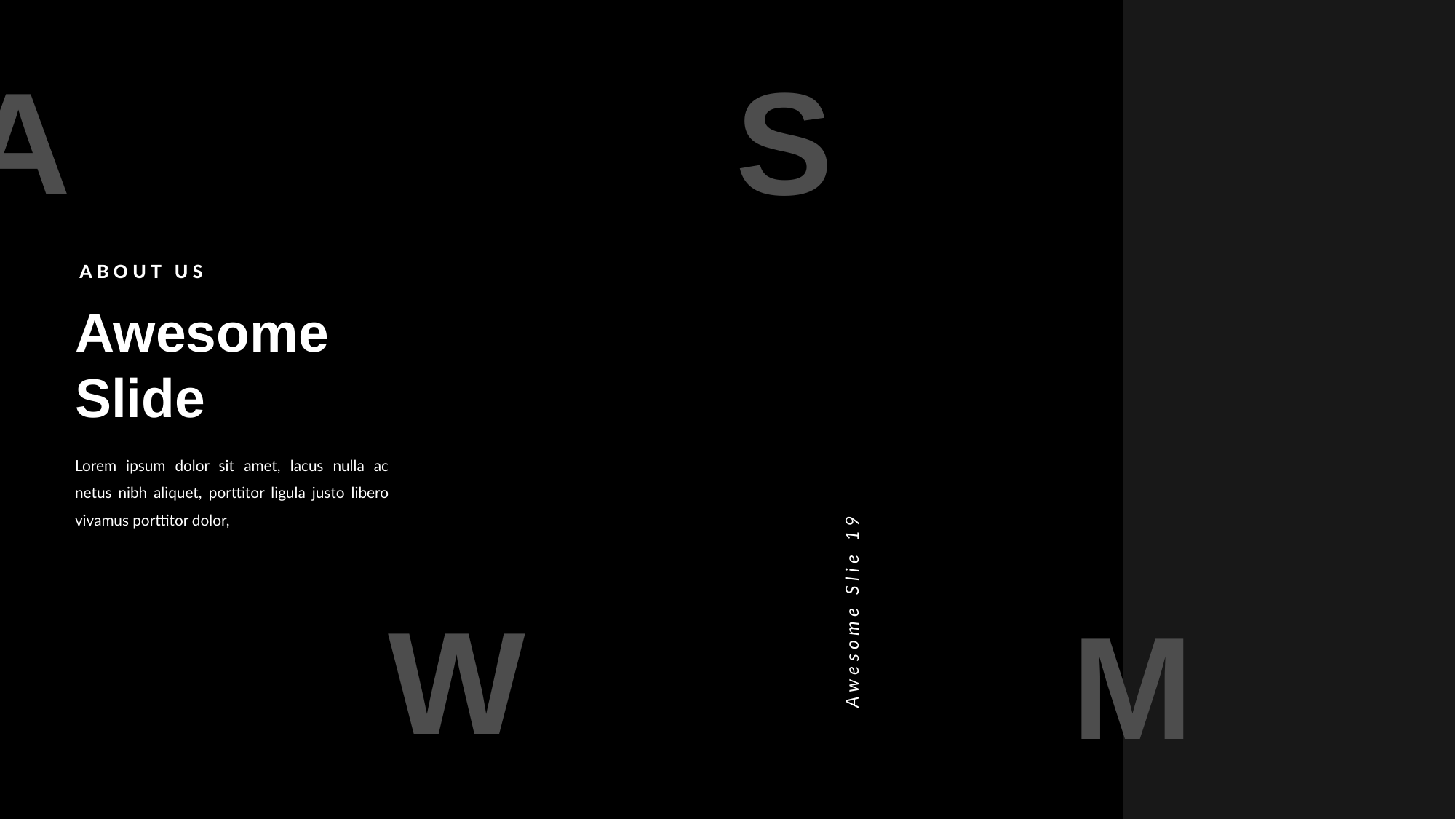

A
S
ABOUT US
Awesome
Slide
Lorem ipsum dolor sit amet, lacus nulla ac netus nibh aliquet, porttitor ligula justo libero vivamus porttitor dolor,
Awesome Slie 19
W
M